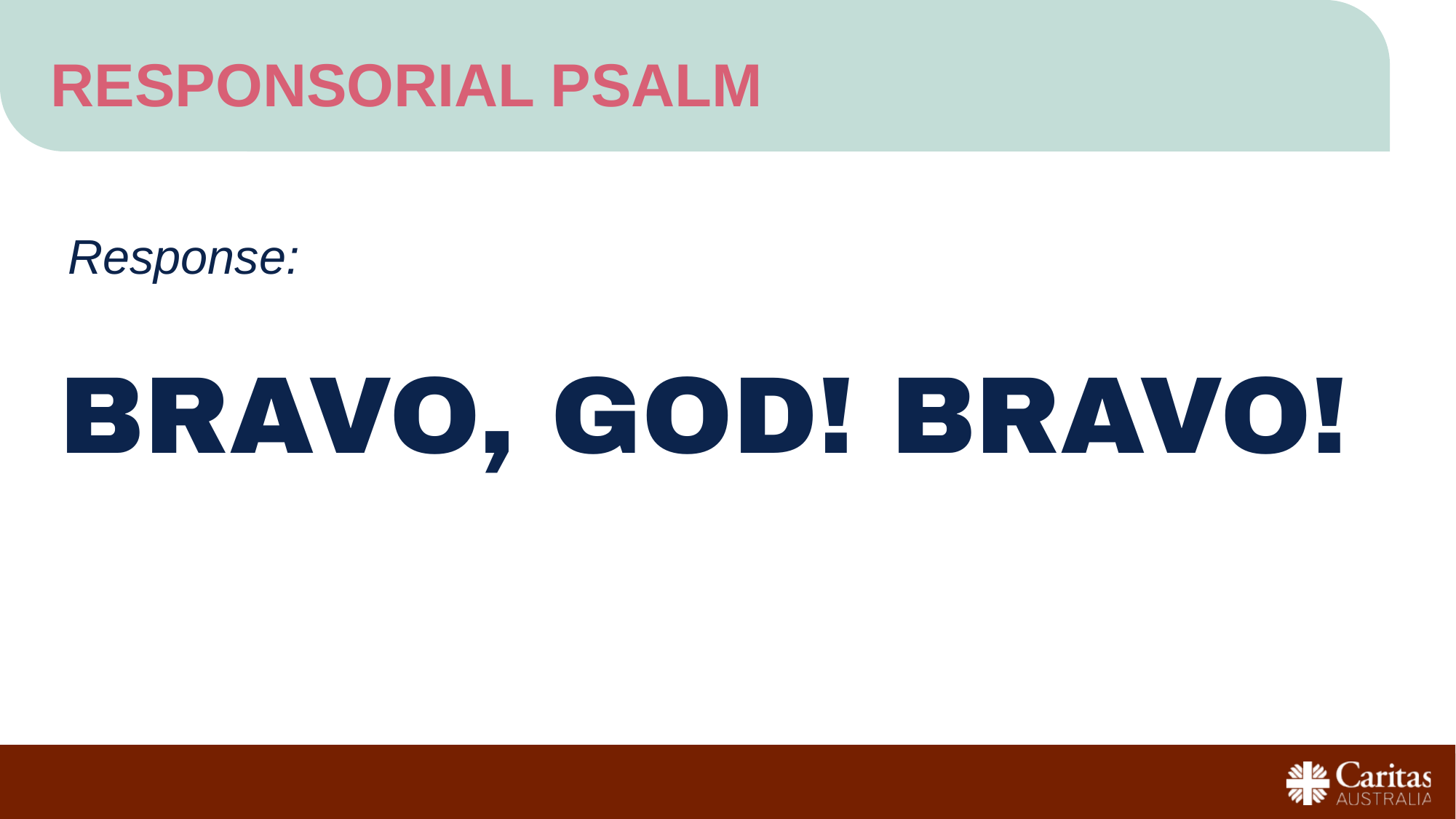

# Responsorial psalm
Response:
BRA
BRAVO, GOD! BRAVO!